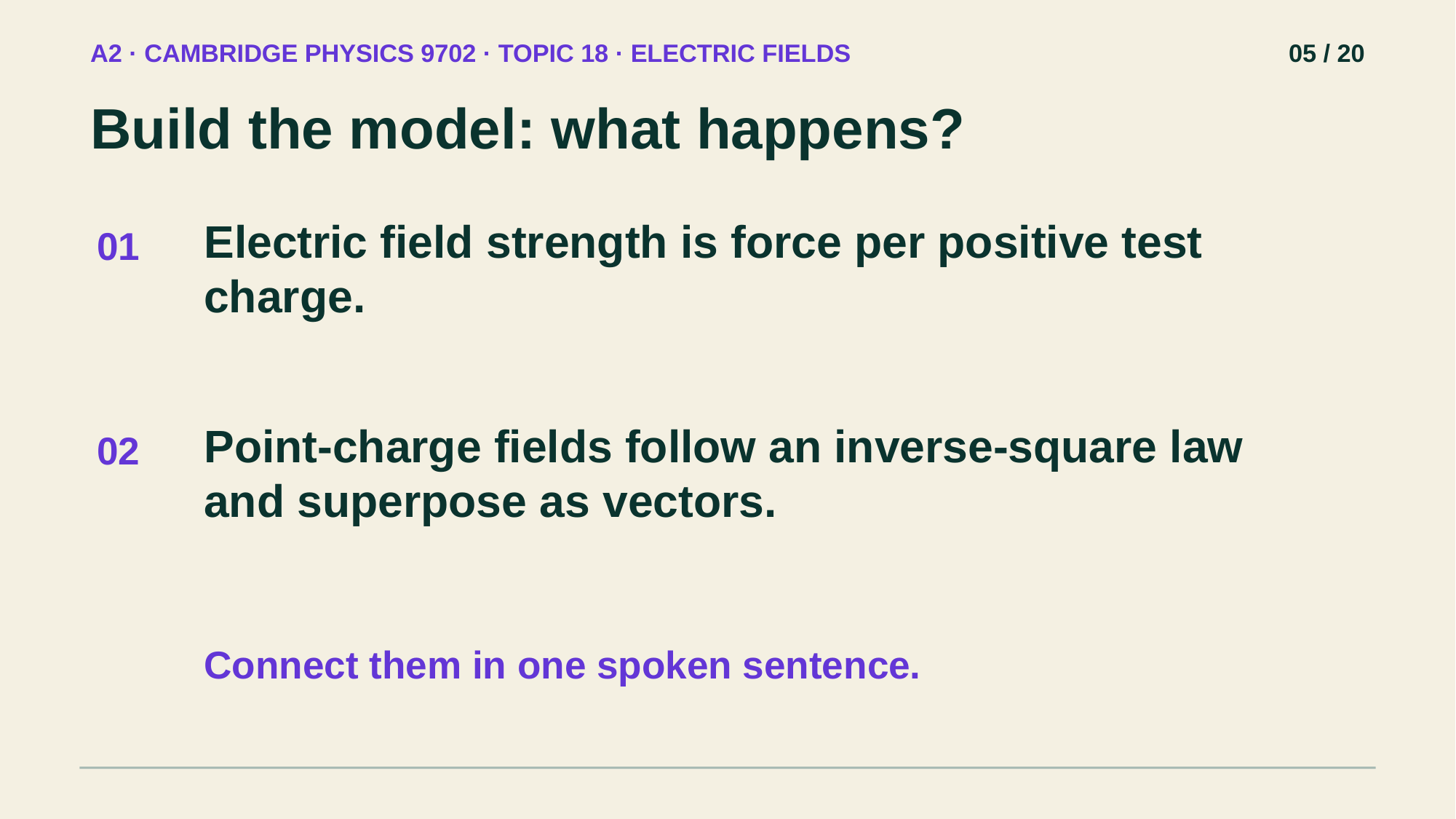

A2 · CAMBRIDGE PHYSICS 9702 · TOPIC 18 · ELECTRIC FIELDS
05 / 20
Build the model: what happens?
Electric field strength is force per positive test charge.
01
Point-charge fields follow an inverse-square law and superpose as vectors.
02
Connect them in one spoken sentence.